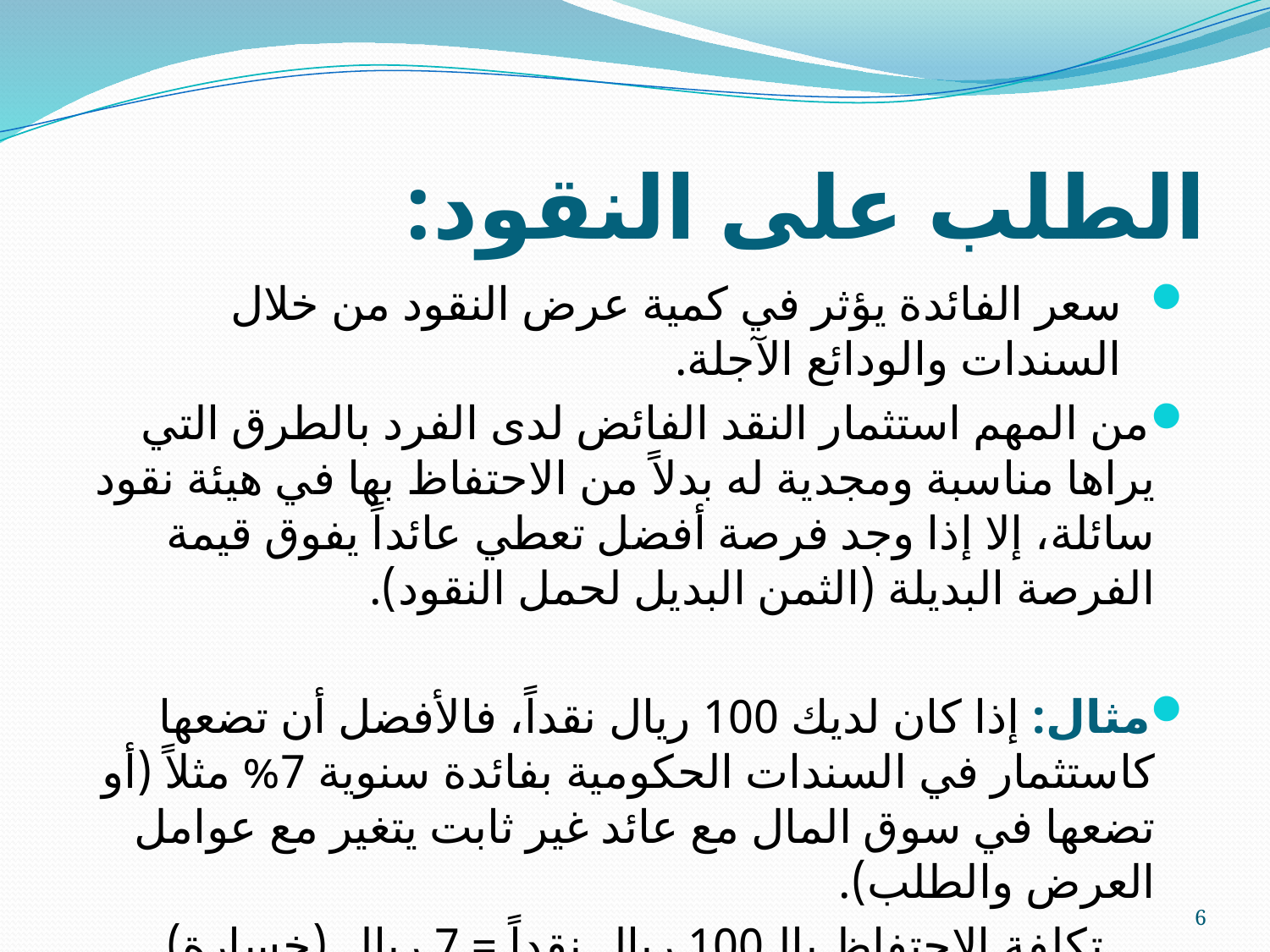

# الطلب على النقود:
سعر الفائدة يؤثر في كمية عرض النقود من خلال السندات والودائع الآجلة.
من المهم استثمار النقد الفائض لدى الفرد بالطرق التي يراها مناسبة ومجدية له بدلاً من الاحتفاظ بها في هيئة نقود سائلة، إلا إذا وجد فرصة أفضل تعطي عائداً يفوق قيمة الفرصة البديلة (الثمن البديل لحمل النقود).

مثال: إذا كان لديك 100 ريال نقداً، فالأفضل أن تضعها كاستثمار في السندات الحكومية بفائدة سنوية 7% مثلاً (أو تضعها في سوق المال مع عائد غير ثابت يتغير مع عوامل العرض والطلب).
تكلفة الاحتفاظ بالـ100 ريال نقداً = 7 ريال (خسارة)
6